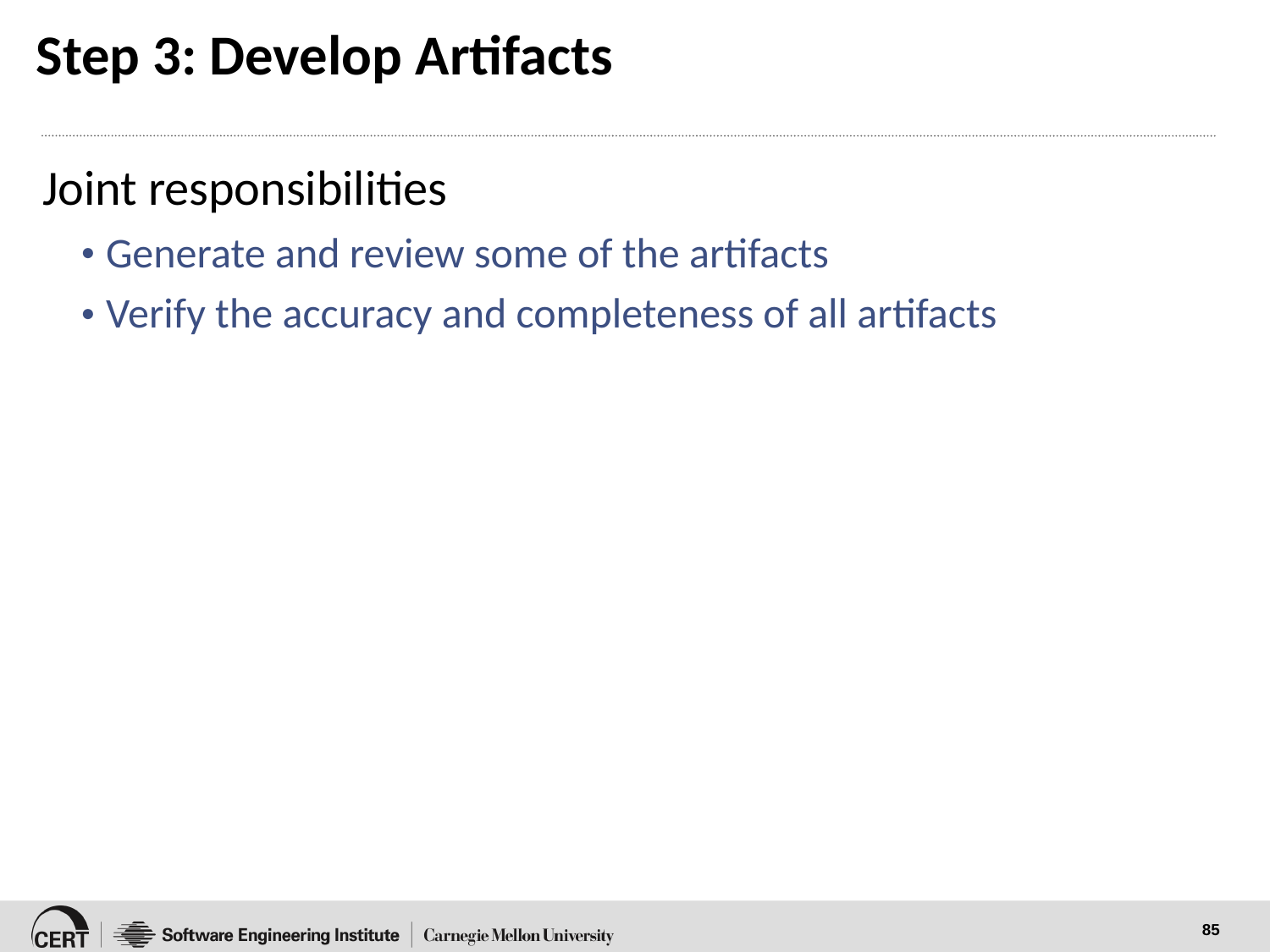

# Step 3: Develop Artifacts
Joint responsibilities
Generate and review some of the artifacts
Verify the accuracy and completeness of all artifacts